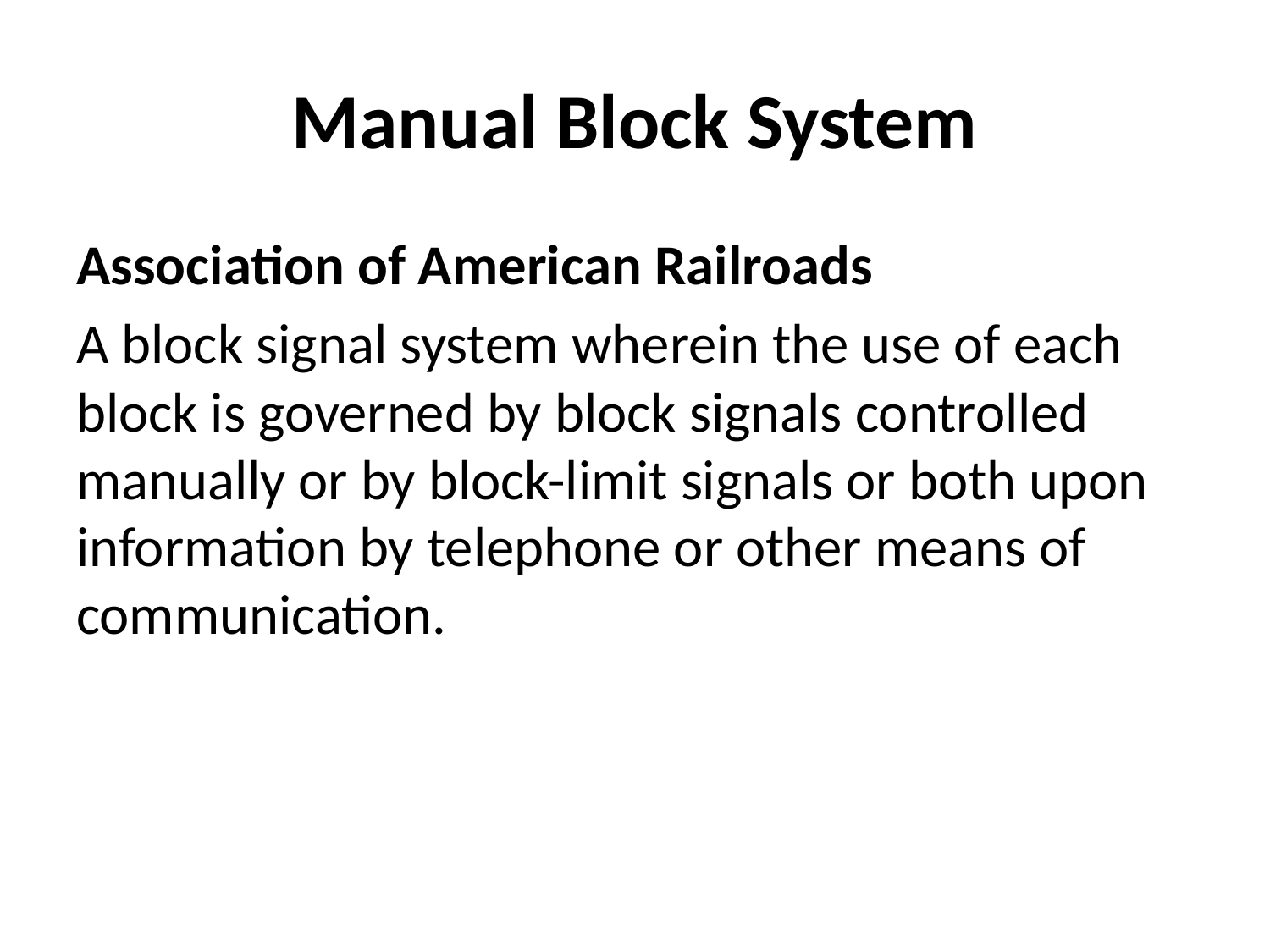

# Manual Block System
Association of American Railroads
A block signal system wherein the use of each block is governed by block signals controlled manually or by block-limit signals or both upon information by telephone or other means of communication.